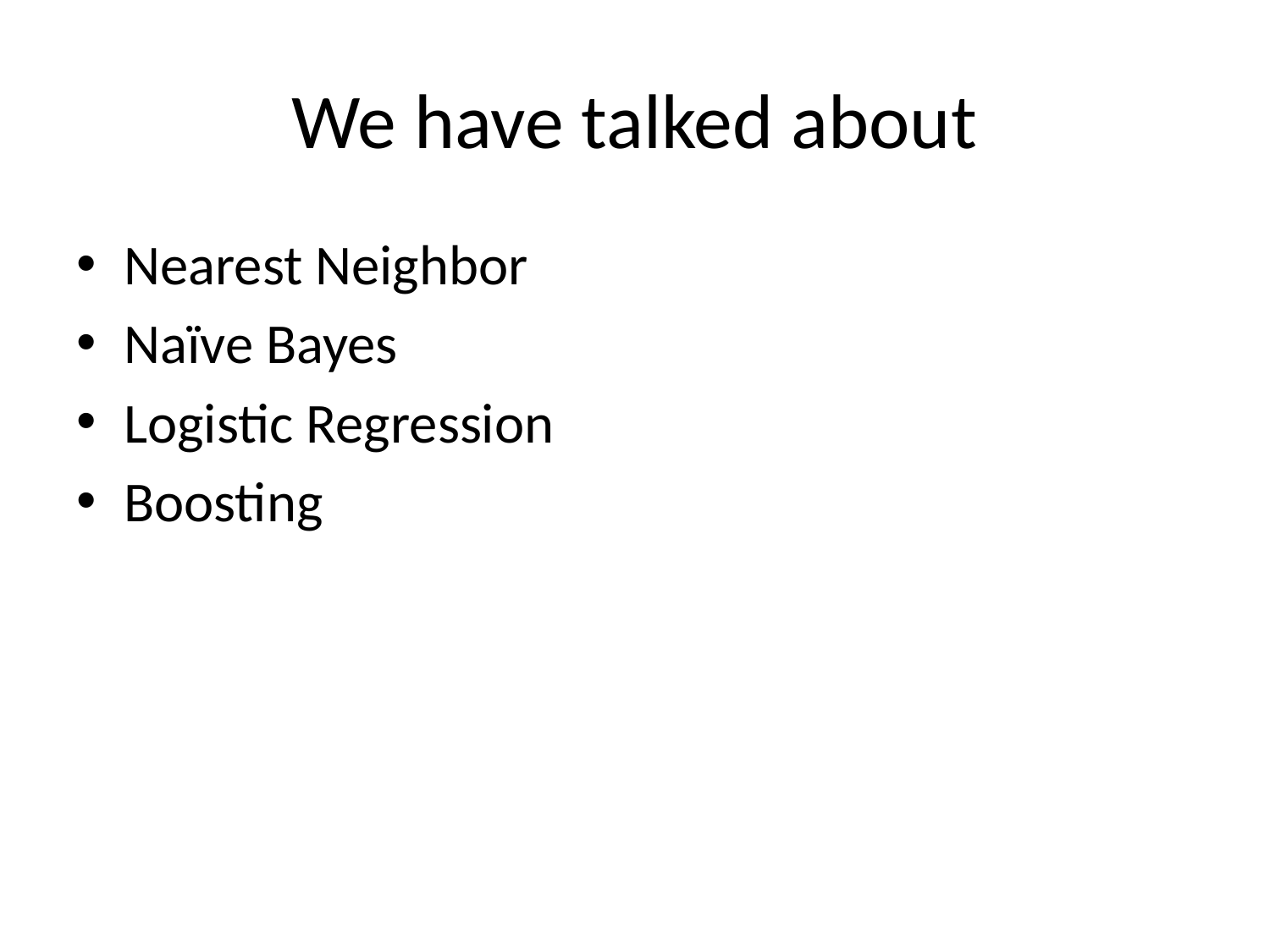

# We have talked about
Nearest Neighbor
Naïve Bayes
Logistic Regression
Boosting